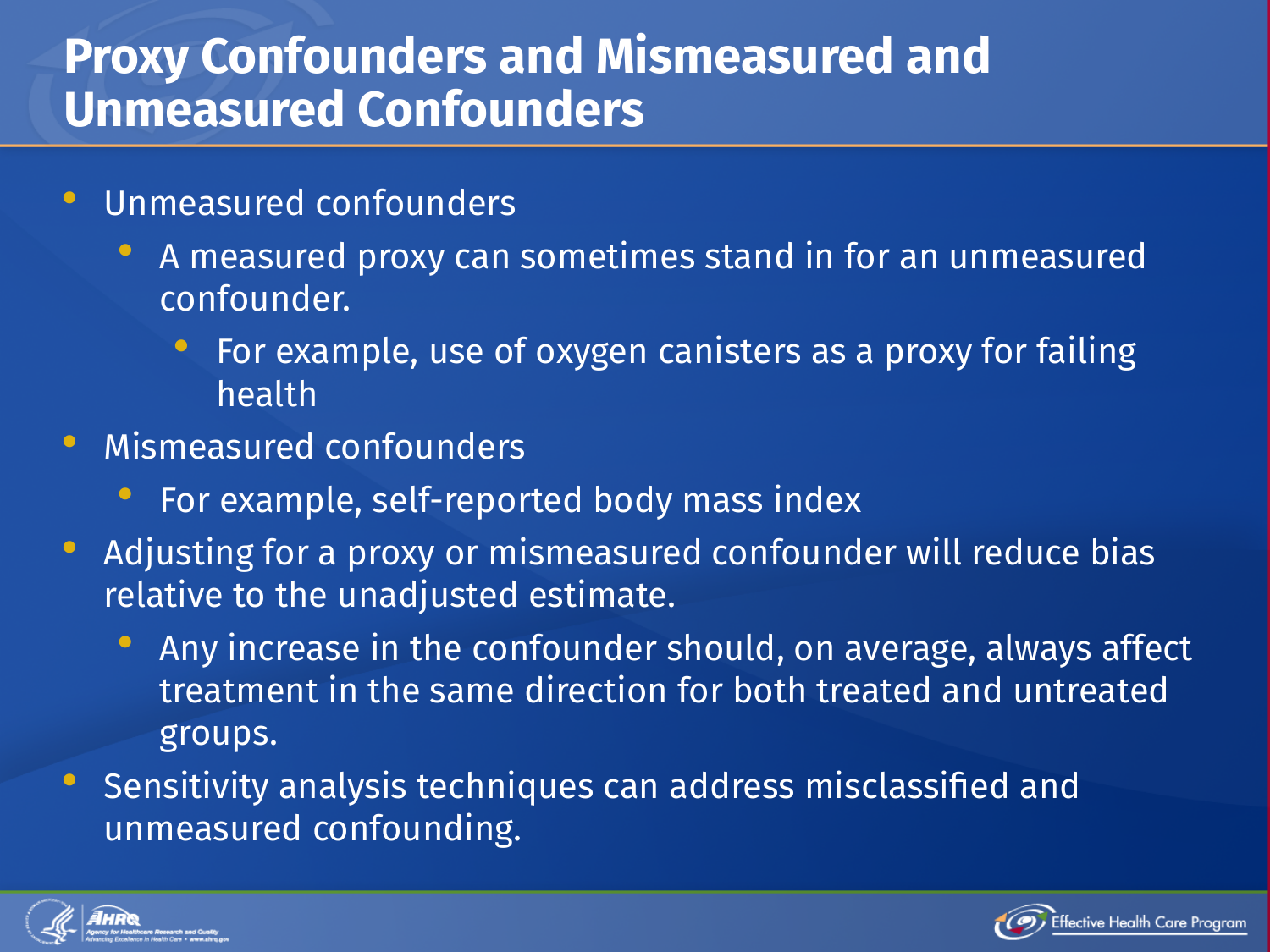

# Proxy Confounders and Mismeasured and Unmeasured Confounders
Unmeasured confounders
A measured proxy can sometimes stand in for an unmeasured confounder.
For example, use of oxygen canisters as a proxy for failing health
Mismeasured confounders
For example, self-reported body mass index
Adjusting for a proxy or mismeasured confounder will reduce bias relative to the unadjusted estimate.
Any increase in the confounder should, on average, always affect treatment in the same direction for both treated and untreated groups.
Sensitivity analysis techniques can address misclassified and unmeasured confounding.